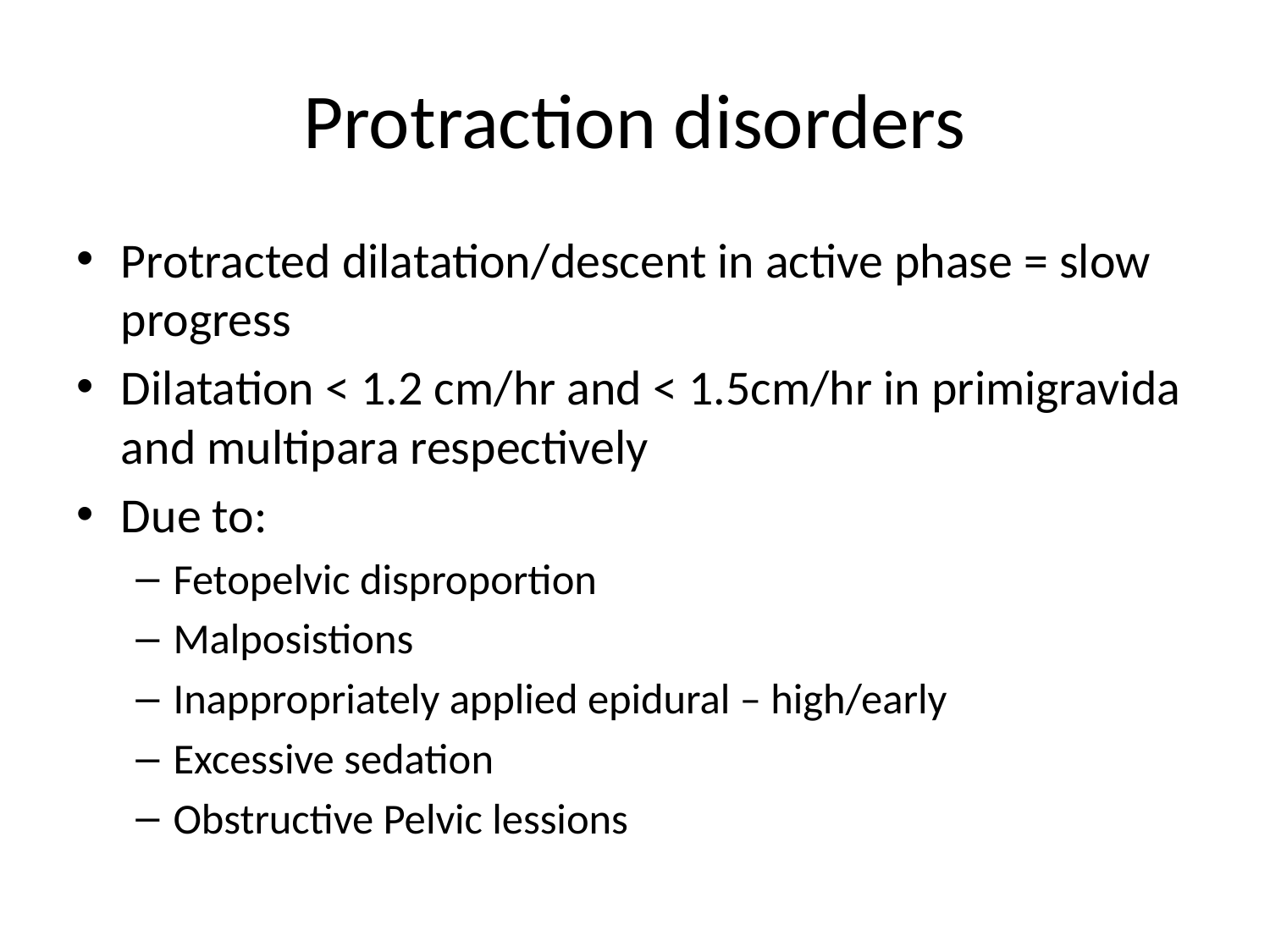

# Protraction disorders
Protracted dilatation/descent in active phase = slow progress
Dilatation < 1.2 cm/hr and < 1.5cm/hr in primigravida and multipara respectively
Due to:
Fetopelvic disproportion
Malposistions
Inappropriately applied epidural – high/early
Excessive sedation
Obstructive Pelvic lessions